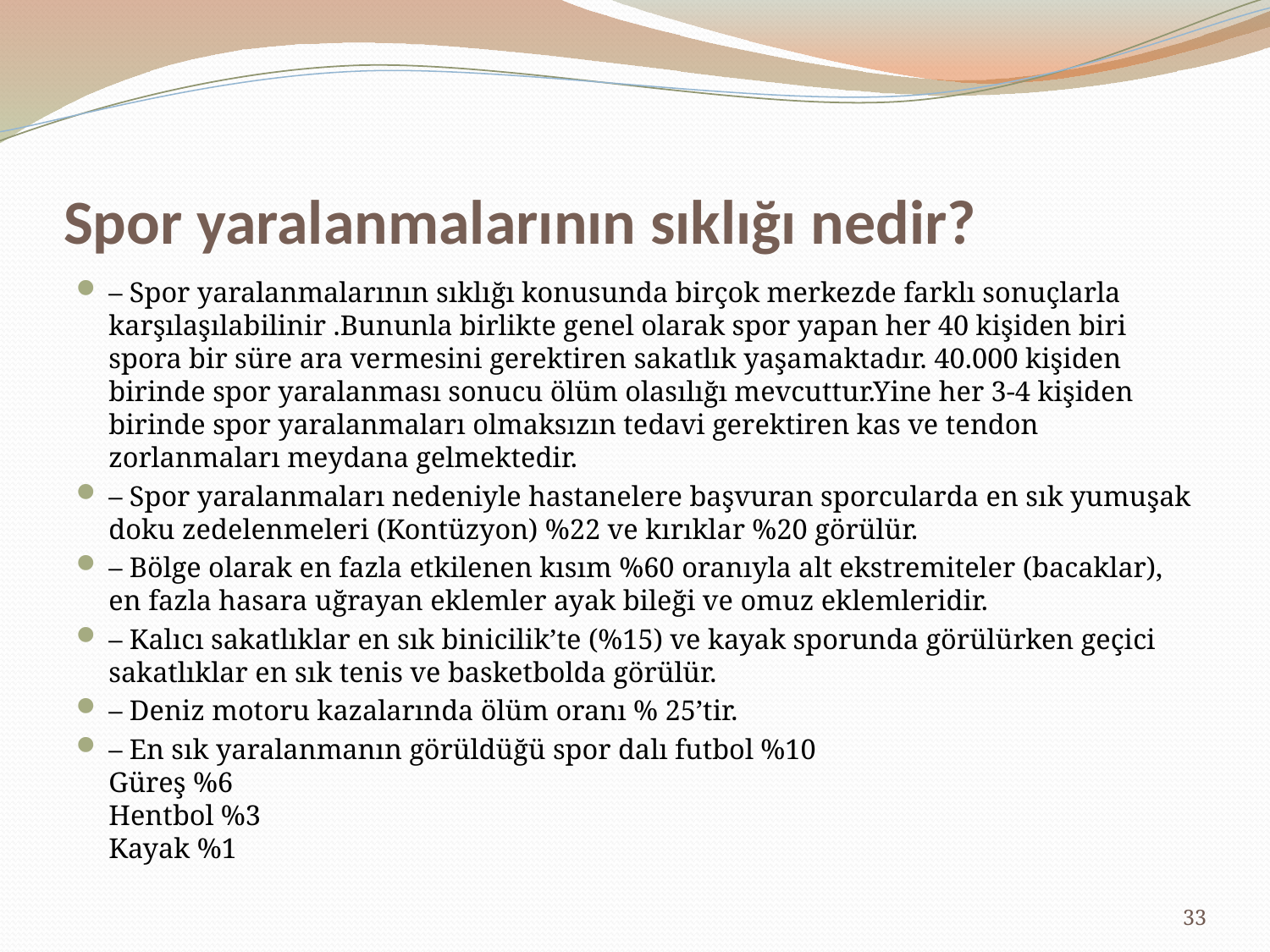

# Spor yaralanmalarının sıklığı nedir?
– Spor yaralanmalarının sıklığı konusunda birçok merkezde farklı sonuçlarla karşılaşılabilinir .Bununla birlikte genel olarak spor yapan her 40 kişiden biri spora bir süre ara vermesini gerektiren sakatlık yaşamaktadır. 40.000 kişiden birinde spor yaralanması sonucu ölüm olasılığı mevcuttur.Yine her 3-4 kişiden birinde spor yaralanmaları olmaksızın tedavi gerektiren kas ve tendon zorlanmaları meydana gelmektedir.
– Spor yaralanmaları nedeniyle hastanelere başvuran sporcularda en sık yumuşak doku zedelenmeleri (Kontüzyon) %22 ve kırıklar %20 görülür.
– Bölge olarak en fazla etkilenen kısım %60 oranıyla alt ekstremiteler (bacaklar), en fazla hasara uğrayan eklemler ayak bileği ve omuz eklemleridir.
– Kalıcı sakatlıklar en sık binicilik’te (%15) ve kayak sporunda görülürken geçici sakatlıklar en sık tenis ve basketbolda görülür.
– Deniz motoru kazalarında ölüm oranı % 25’tir.
– En sık yaralanmanın görüldüğü spor dalı futbol %10
Güreş %6
Hentbol %3
Kayak %1

33